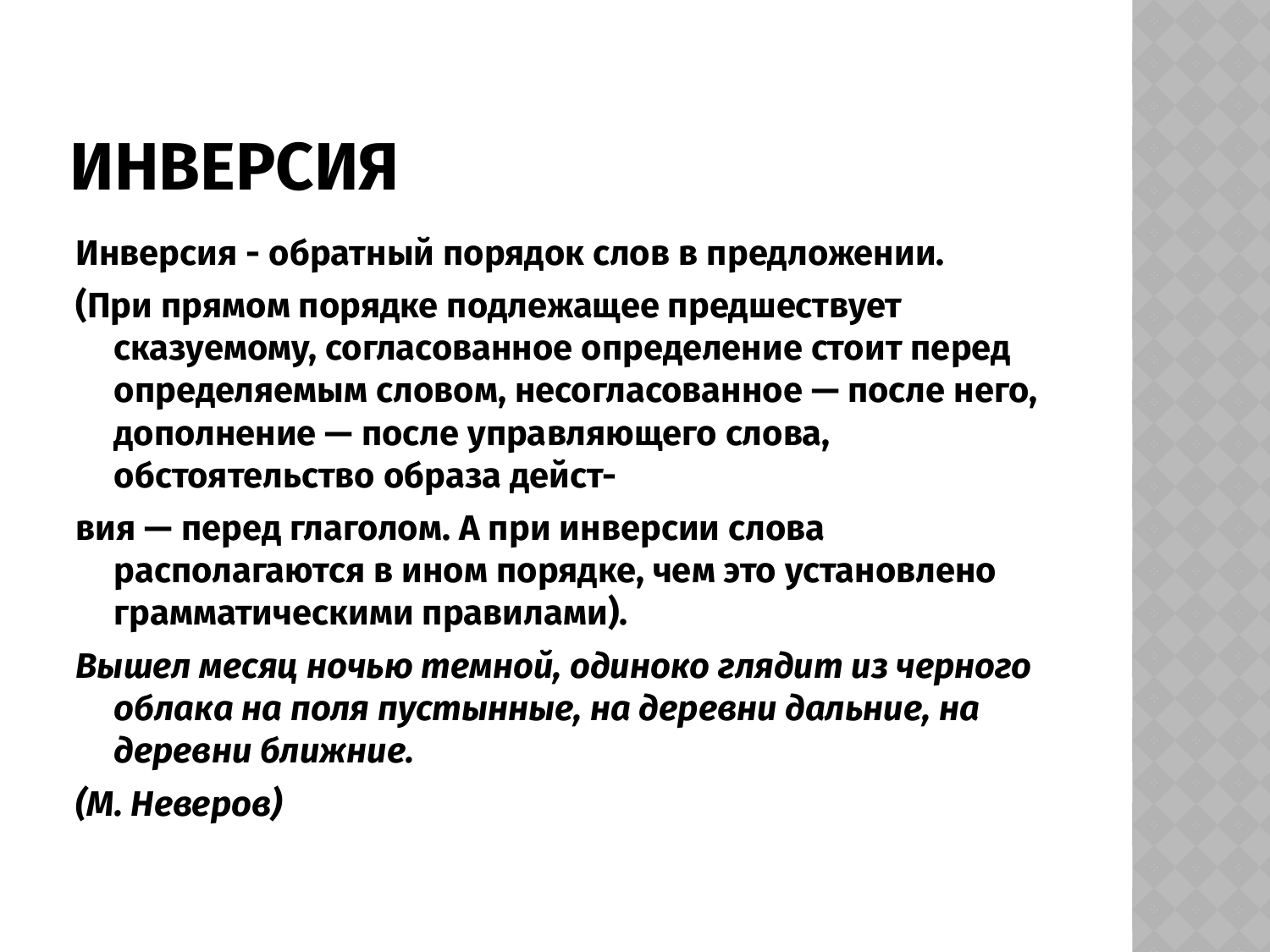

# Инверсия
Инверсия - обратный порядок слов в предложении.
(При прямом порядке подлежащее предшествует сказуемому, согласованное определение стоит перед определяемым словом, несогласованное — после него, дополнение — после управляющего слова, обстоятельство образа дейст-
вия — перед глаголом. А при инверсии слова располагаются в ином порядке, чем это установлено грамматическими правилами).
Вышел месяц ночью темной, одиноко глядит из черного облака на поля пустынные, на деревни дальние, на деревни ближние.
(М. Неверов)